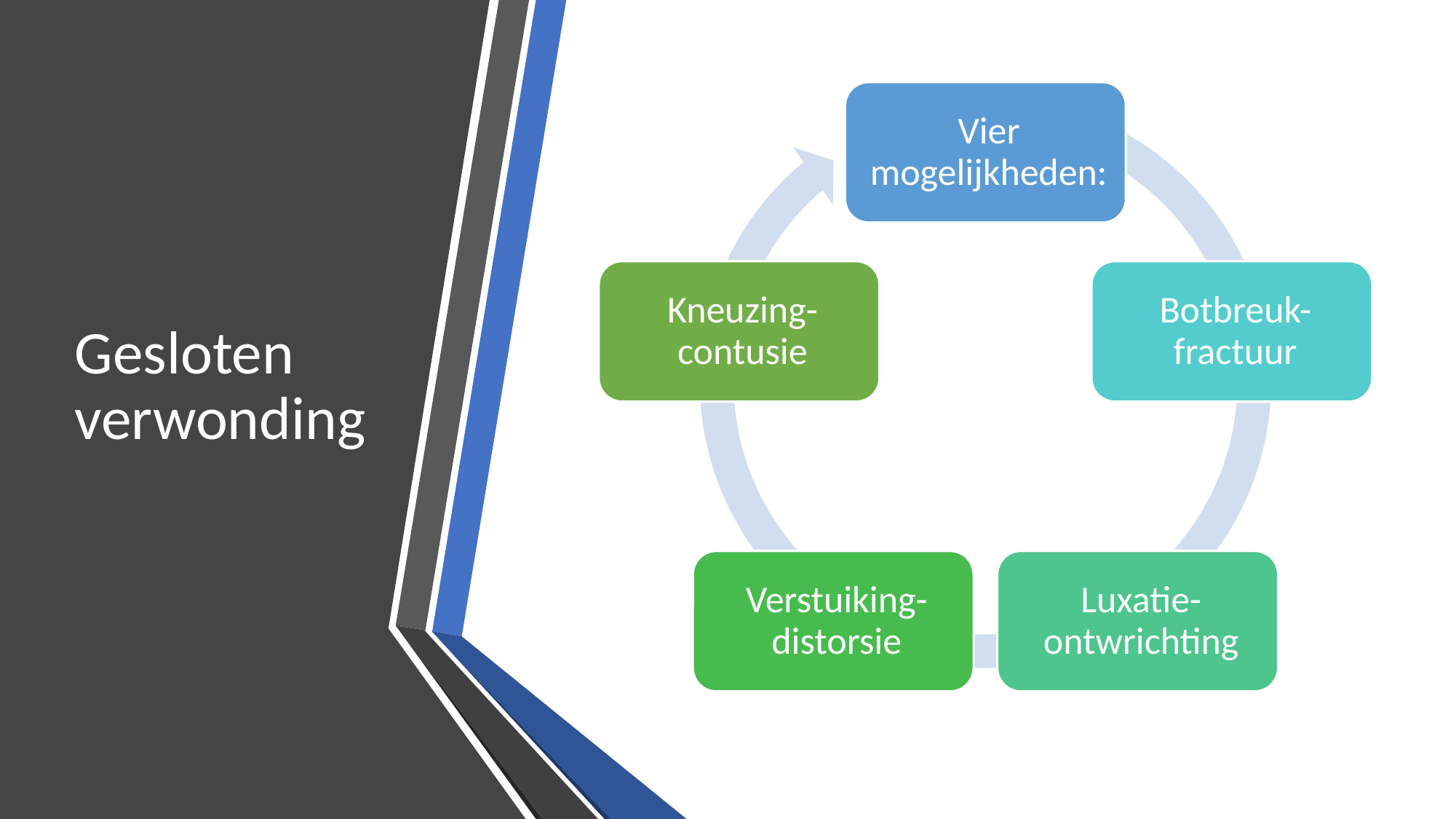

# Gesloten verwonding
Vier mogelijkheden:
Botbreuk-fractuur
Luxatie-ontwrichting
Verstuiking-distorsie
Kneuzing-contusie